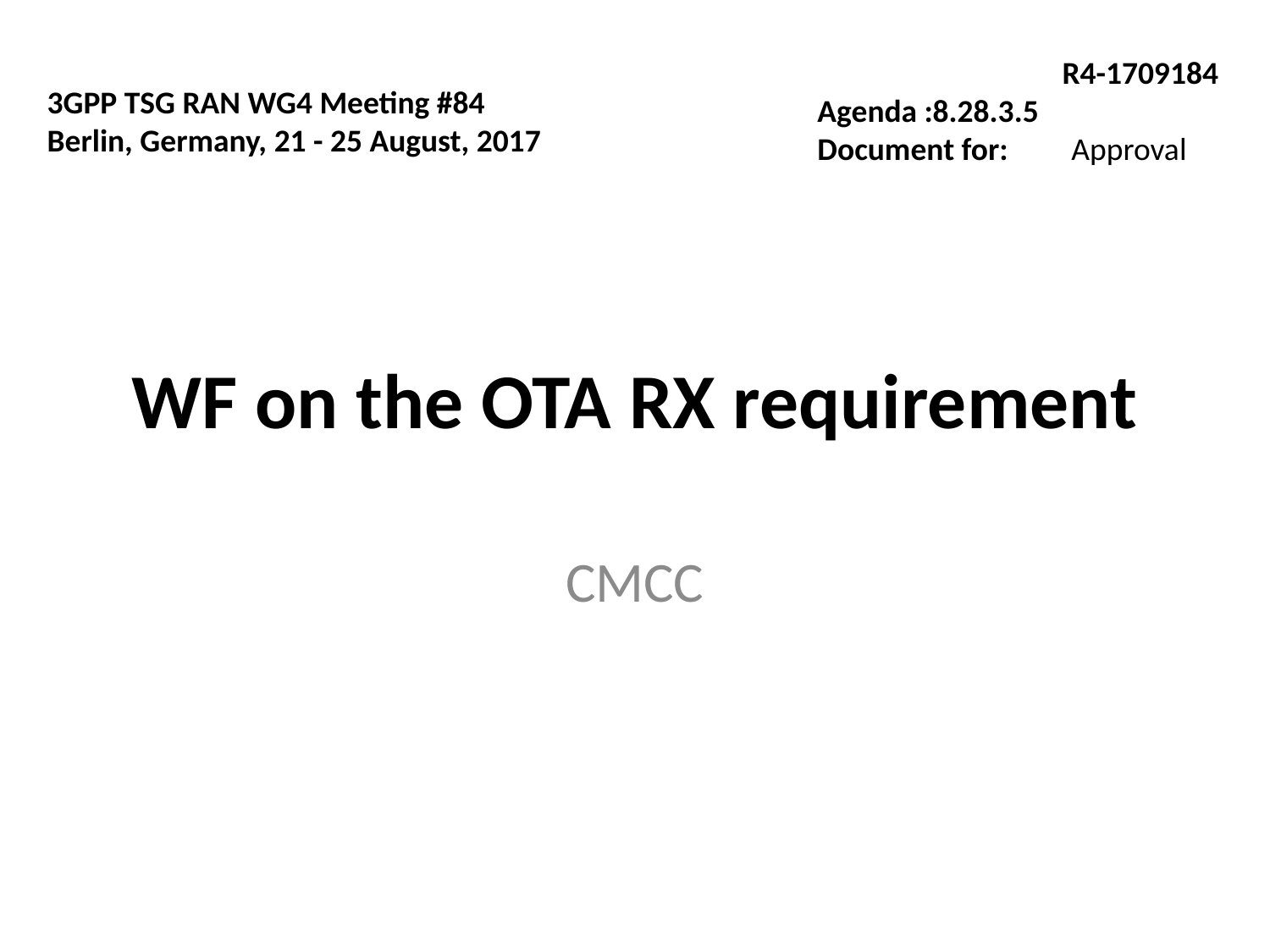

R4-1709184
Agenda :8.28.3.5
Document for:	Approval
3GPP TSG RAN WG4 Meeting #84
Berlin, Germany, 21 - 25 August, 2017

# WF on the OTA RX requirement
CMCC